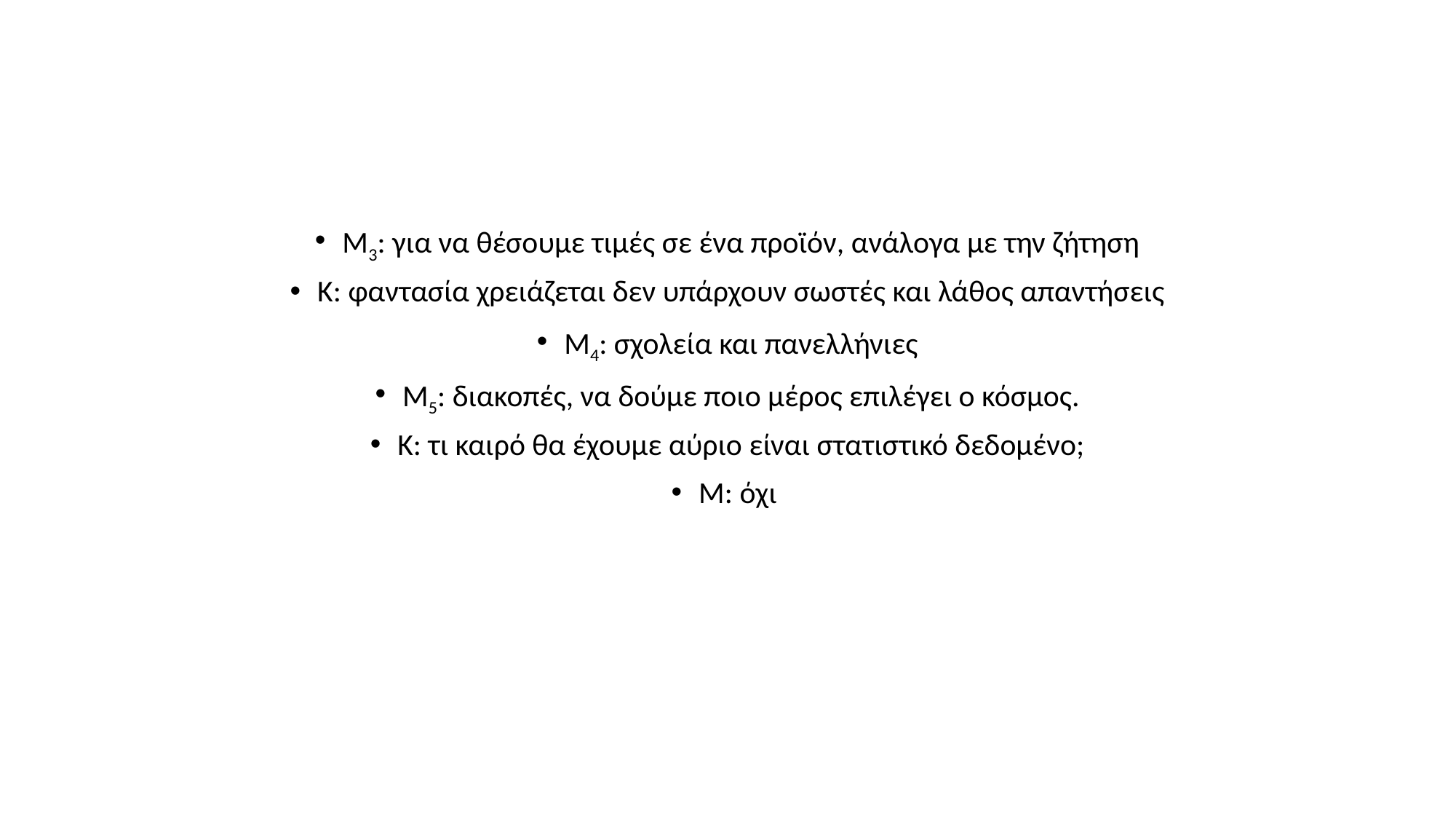

#
Μ3: για να θέσουμε τιμές σε ένα προϊόν, ανάλογα με την ζήτηση
Κ: φαντασία χρειάζεται δεν υπάρχουν σωστές και λάθος απαντήσεις
Μ4: σχολεία και πανελλήνιες
Μ5: διακοπές, να δούμε ποιο μέρος επιλέγει ο κόσμος.
Κ: τι καιρό θα έχουμε αύριο είναι στατιστικό δεδομένο;
Μ: όχι